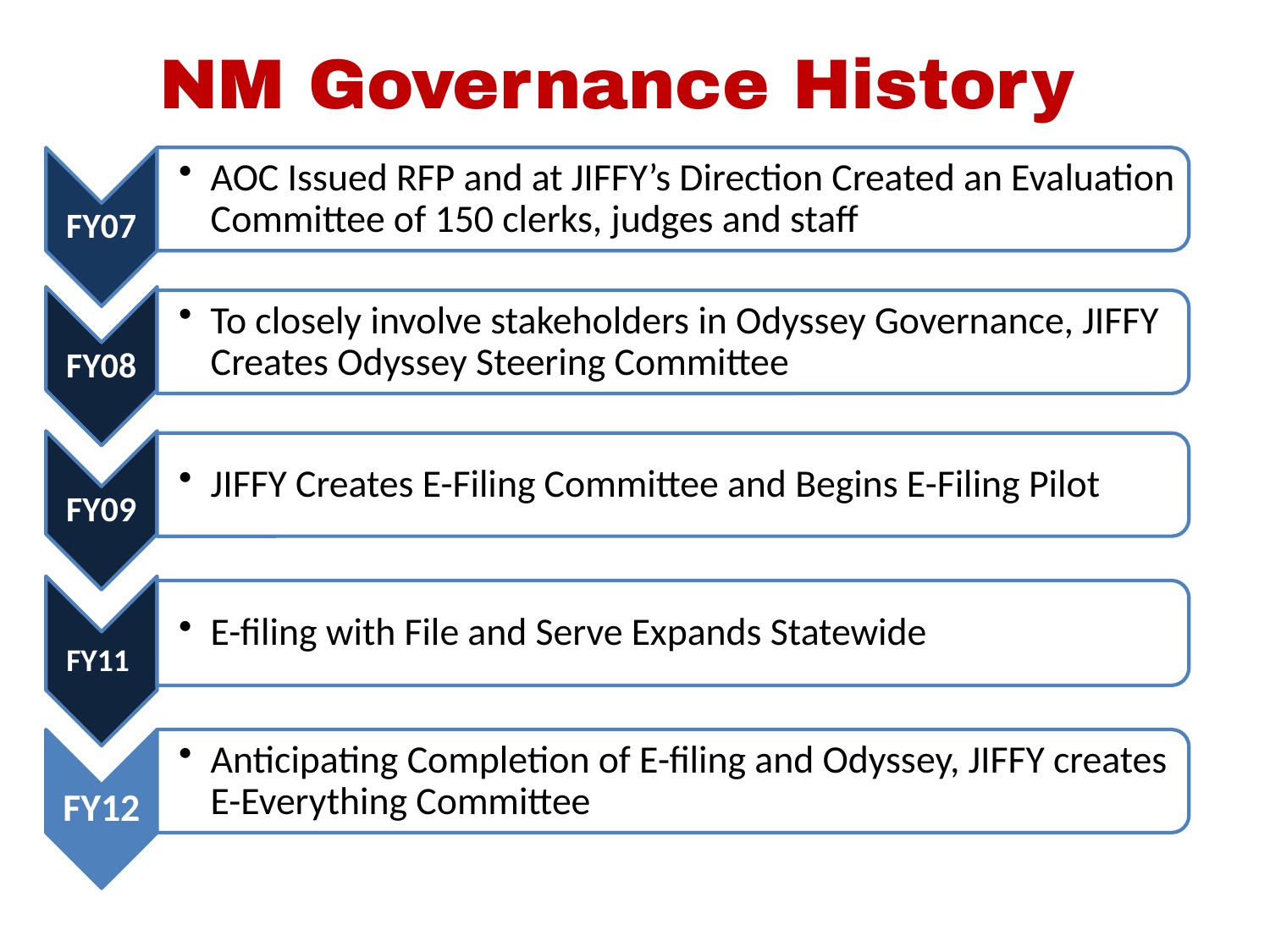

NM Governance History
FY07
AOC Issued RFP and at JIFFY’s Direction Created an Evaluation Committee of 150 clerks, judges and staff
FY08
To closely involve stakeholders in Odyssey Governance, JIFFY Creates Odyssey Steering Committee
FY09
JIFFY Creates E-Filing Committee and Begins E-Filing Pilot
FY11
E-filing with File and Serve Expands Statewide
FY12
Anticipating Completion of E-filing and Odyssey, JIFFY creates E-Everything Committee